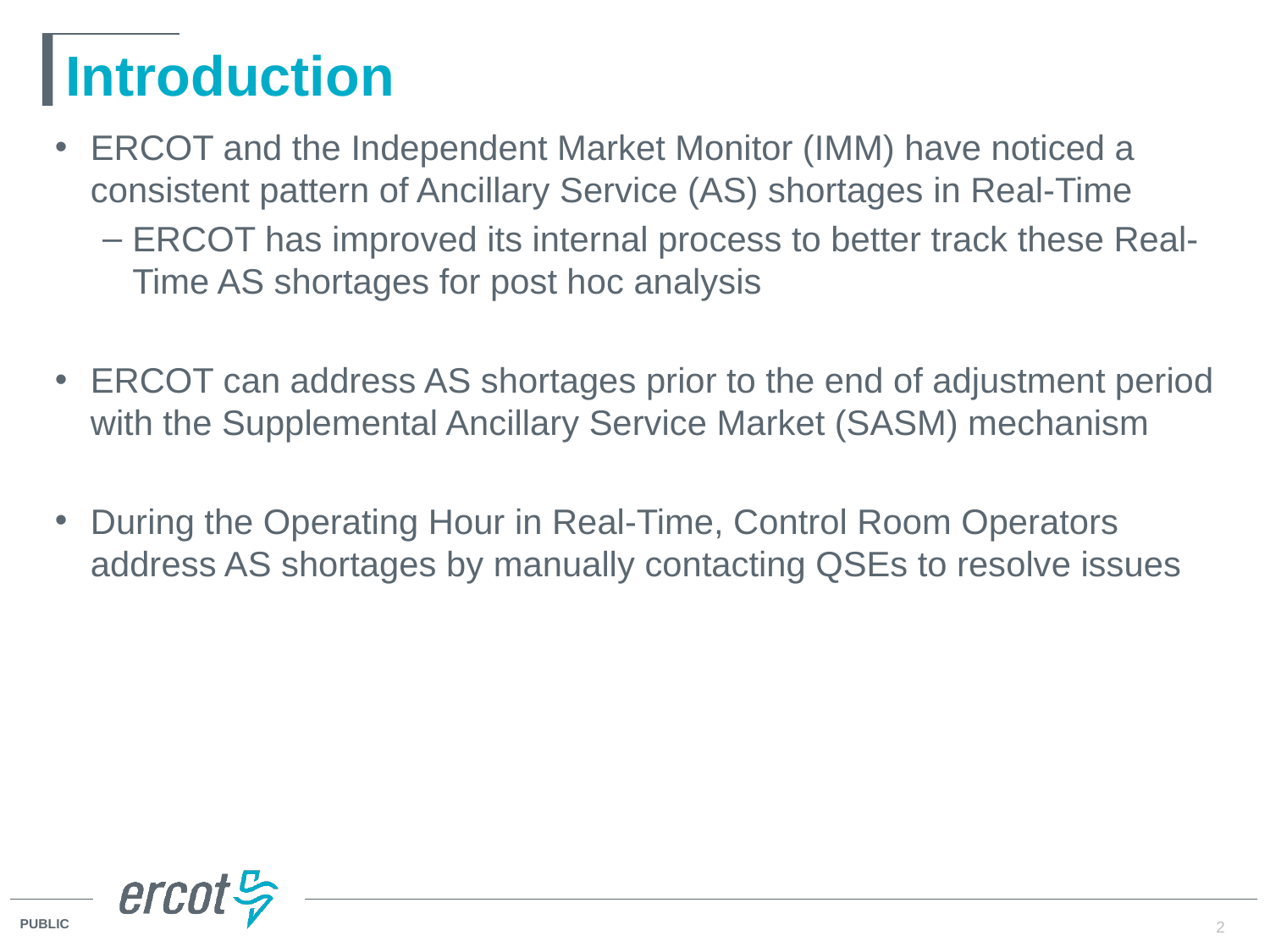

# Introduction
ERCOT and the Independent Market Monitor (IMM) have noticed a consistent pattern of Ancillary Service (AS) shortages in Real-Time
ERCOT has improved its internal process to better track these Real-Time AS shortages for post hoc analysis

ERCOT can address AS shortages prior to the end of adjustment period with the Supplemental Ancillary Service Market (SASM) mechanism

During the Operating Hour in Real-Time, Control Room Operators address AS shortages by manually contacting QSEs to resolve issues

2